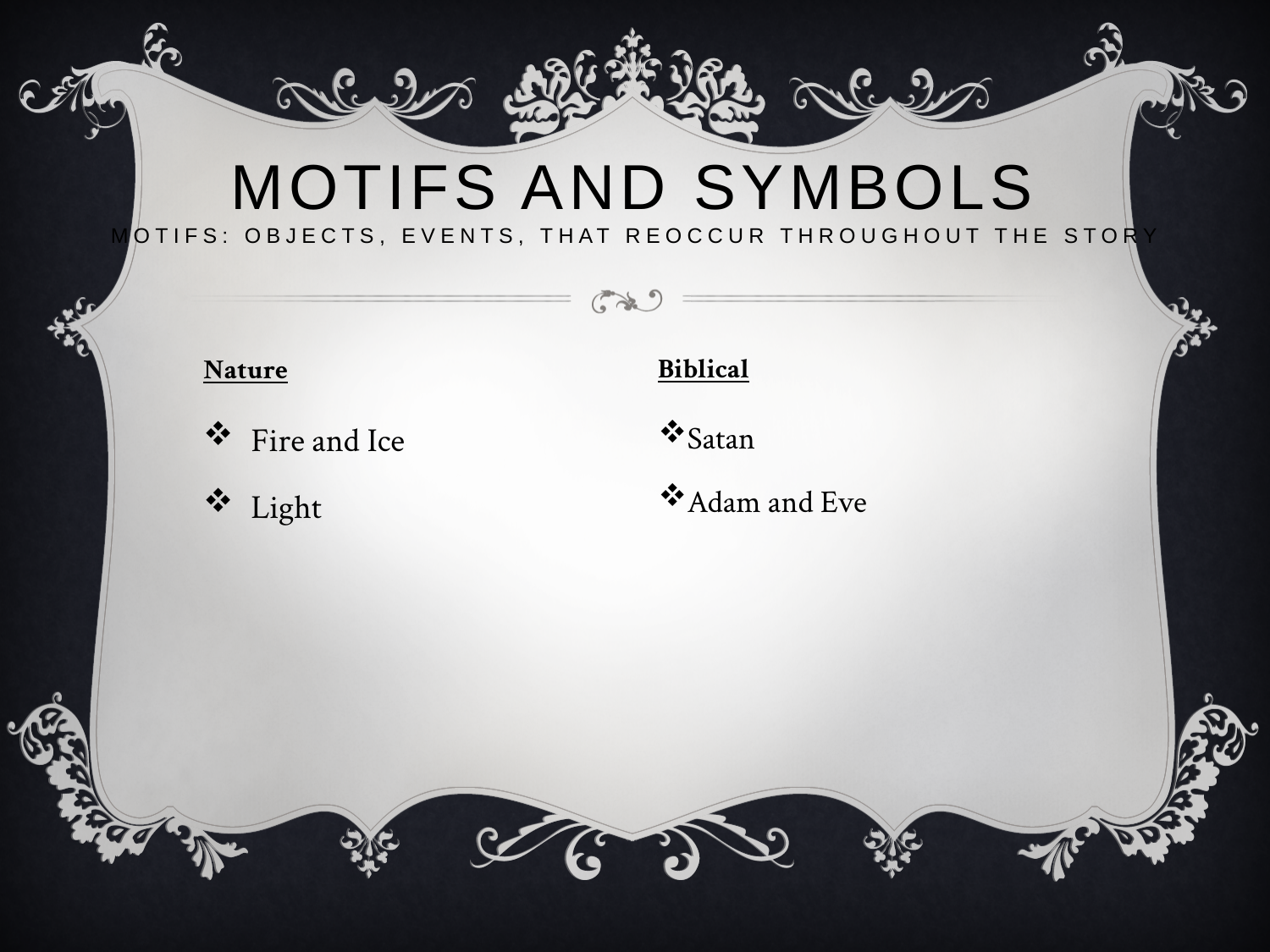

# Motifs and Symbols Motifs: objects, events, that reoccur throughout the story
Biblical
Nature
Fire and Ice
Light
Satan
Adam and Eve